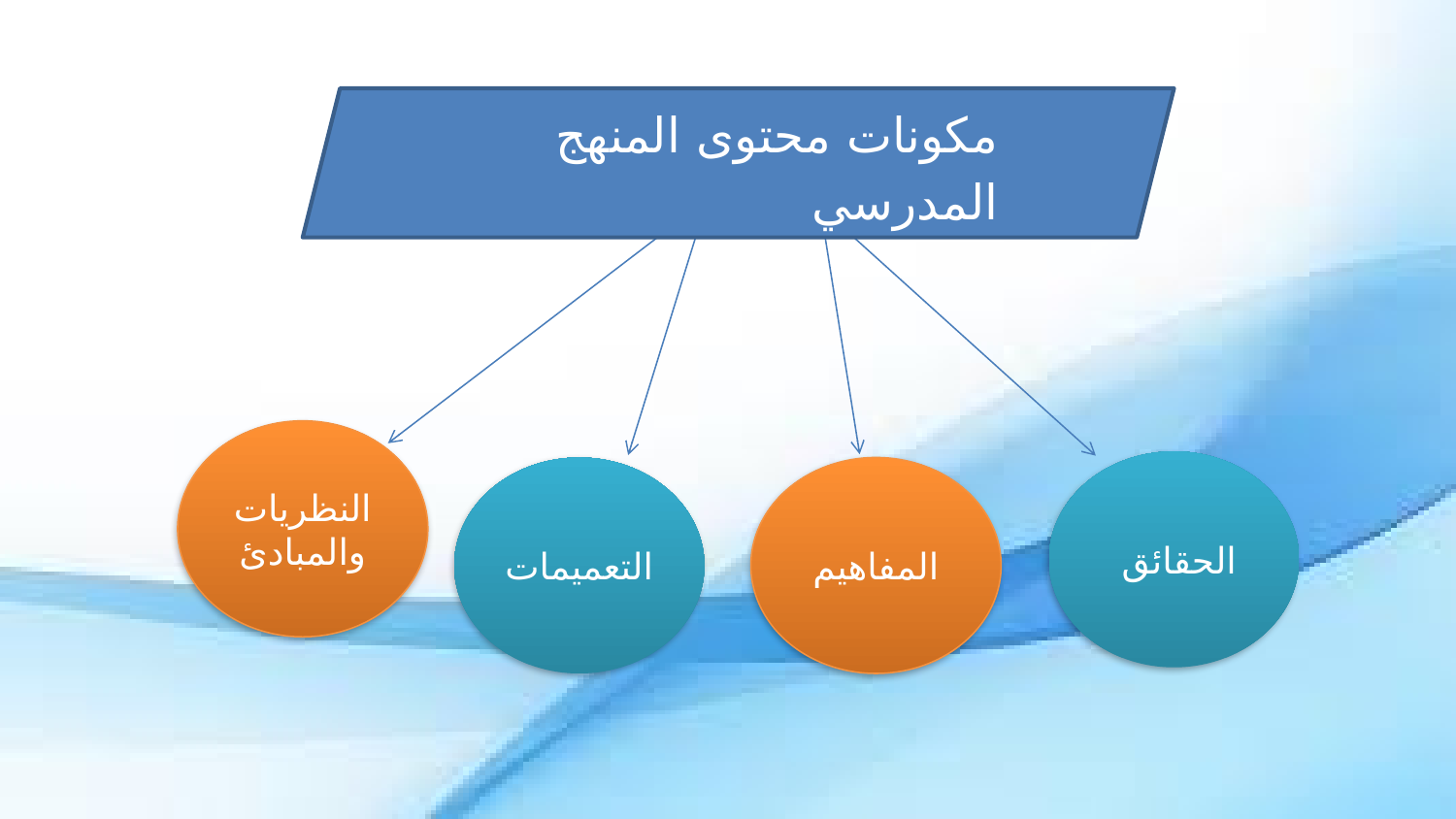

مكونات محتوى المنهج المدرسي
النظريات والمبادئ
الحقائق
التعميمات
المفاهيم